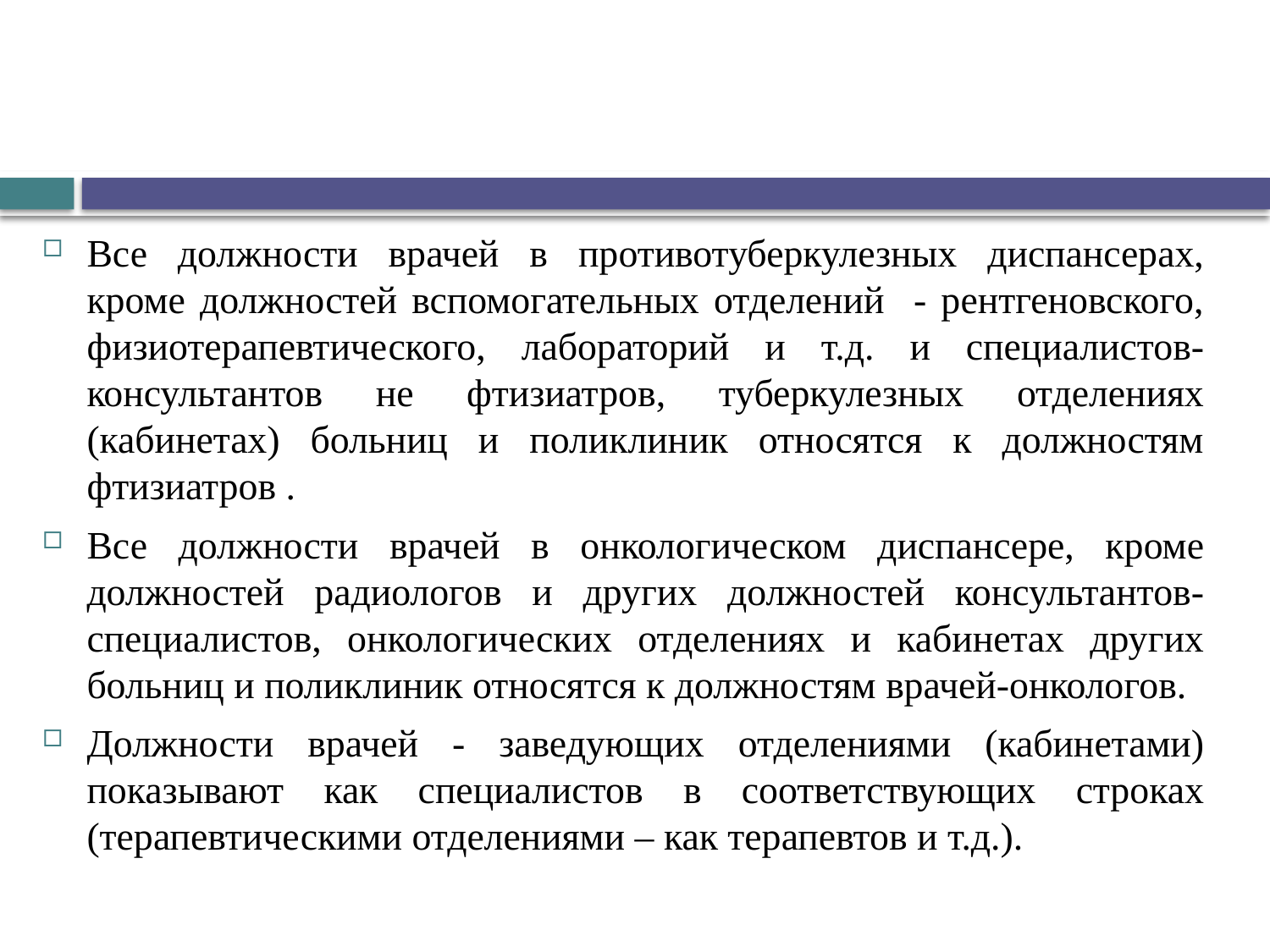

Все должности врачей в противотуберкулезных диспансерах, кроме должностей вспомогательных отделений  - рентгеновского, физиотерапевтического, лабораторий и т.д. и специалистов-консультантов не фтизиатров, туберкулезных отделениях (кабинетах) больниц и поликлиник относятся к должностям фтизиатров .
Все должности врачей в онкологическом диспансере, кроме должностей радиологов и других должностей консультантов-специалистов, онкологических отделениях и кабинетах других больниц и поликлиник относятся к должностям врачей-онкологов.
Должности врачей - заведующих отделениями (кабинетами) показывают как специалистов в соответствующих строках (терапевтическими отделениями – как терапевтов и т.д.).